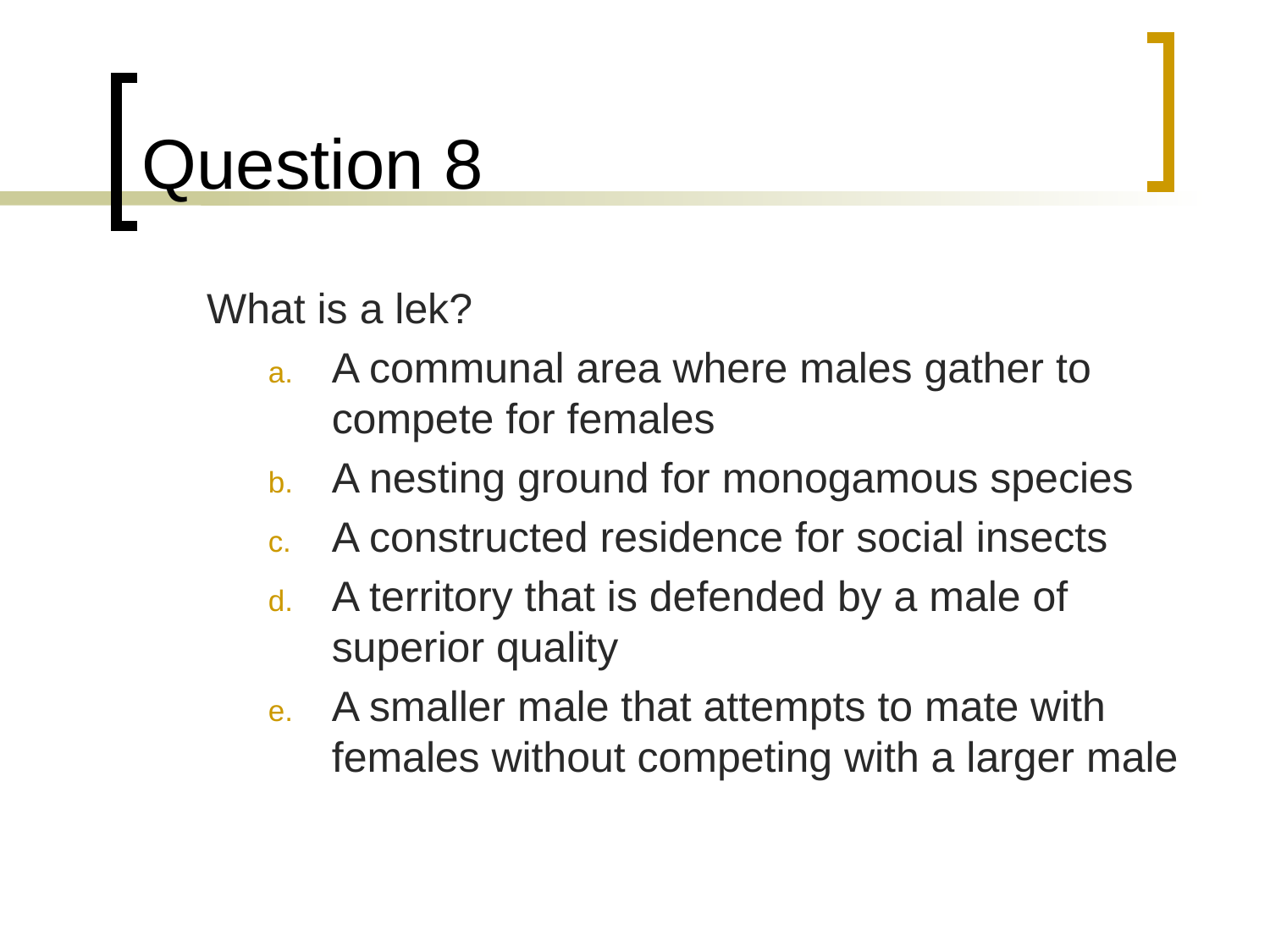

# Question 8
	What is a lek?
A communal area where males gather to compete for females
A nesting ground for monogamous species
A constructed residence for social insects
A territory that is defended by a male of superior quality
A smaller male that attempts to mate with females without competing with a larger male